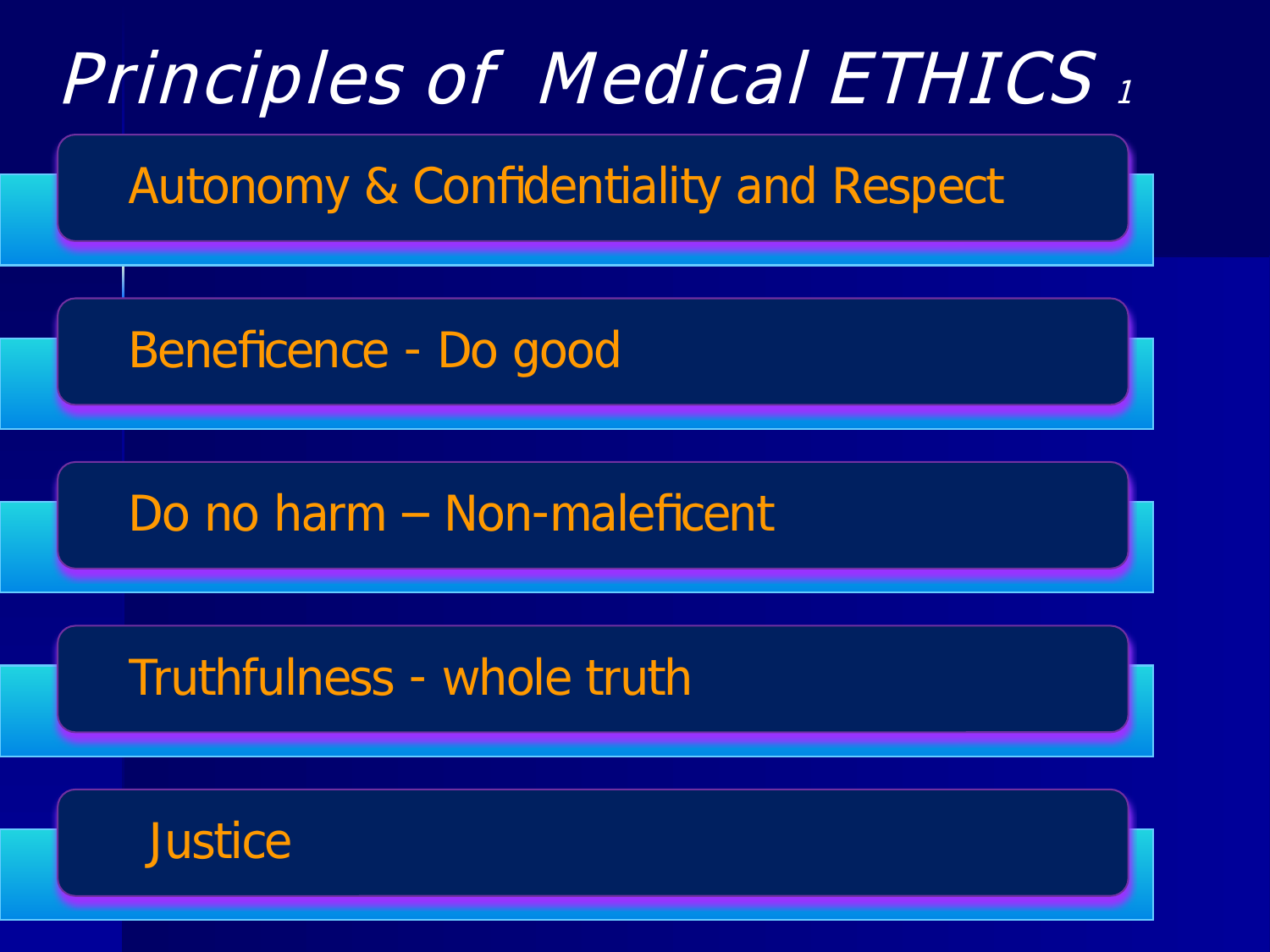

Principles of  Medical ETHICS 1
  Autonomy & Confidentiality and Respect
  Beneficence - Do good
  Do no harm – Non-maleficent
  Truthfulness - whole truth
   Justice